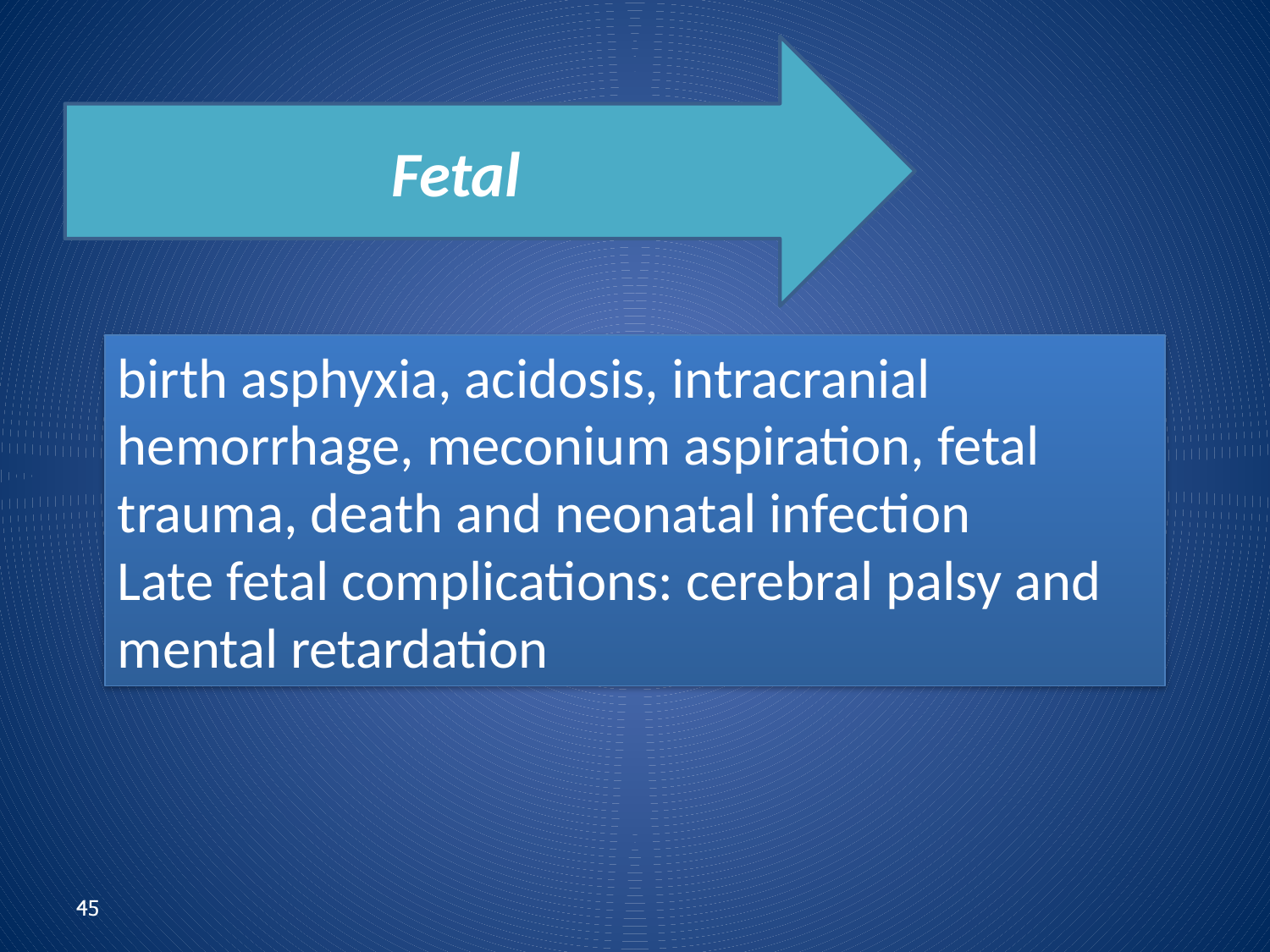

Fetal
birth asphyxia, acidosis, intracranial hemorrhage, meconium aspiration, fetal trauma, death and neonatal infection
Late fetal complications: cerebral palsy and mental retardation
45